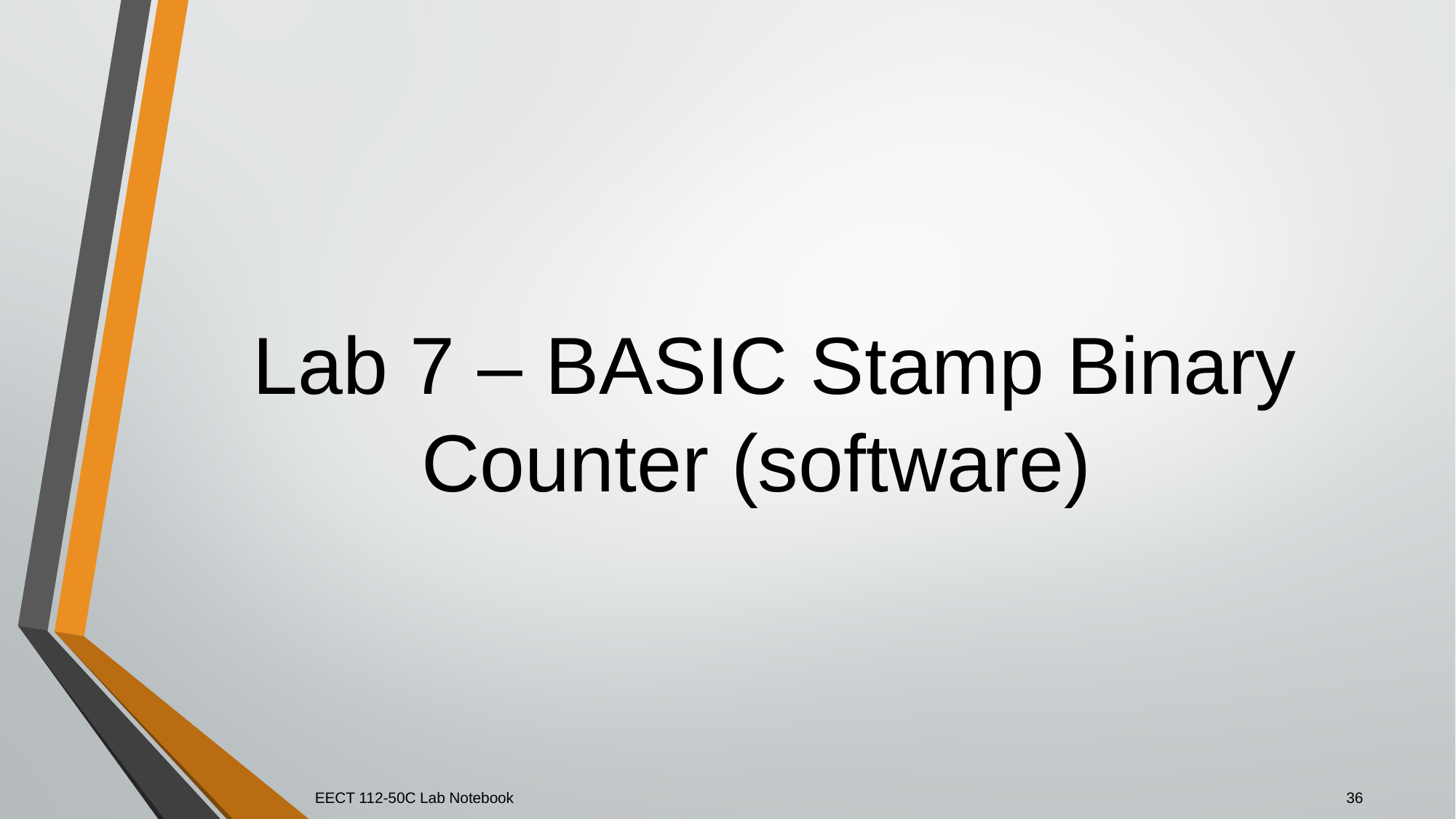

# Lab 7 – BASIC Stamp Binary Counter (software)
EECT 112-50C Lab Notebook
36